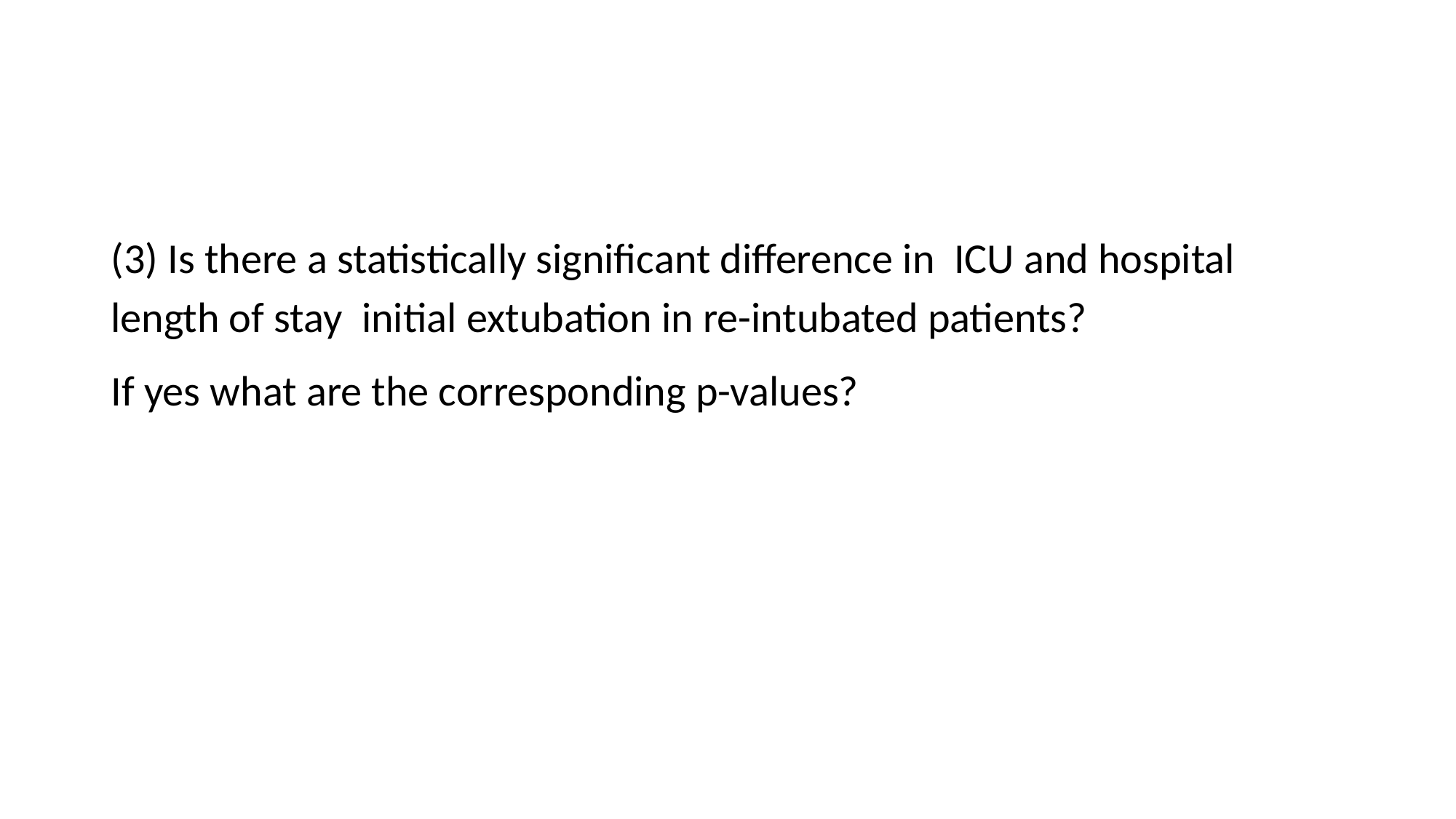

(3) Is there a statistically significant difference in  ICU and hospital length of stay  initial extubation in re-intubated patients?
If yes what are the corresponding p-values?